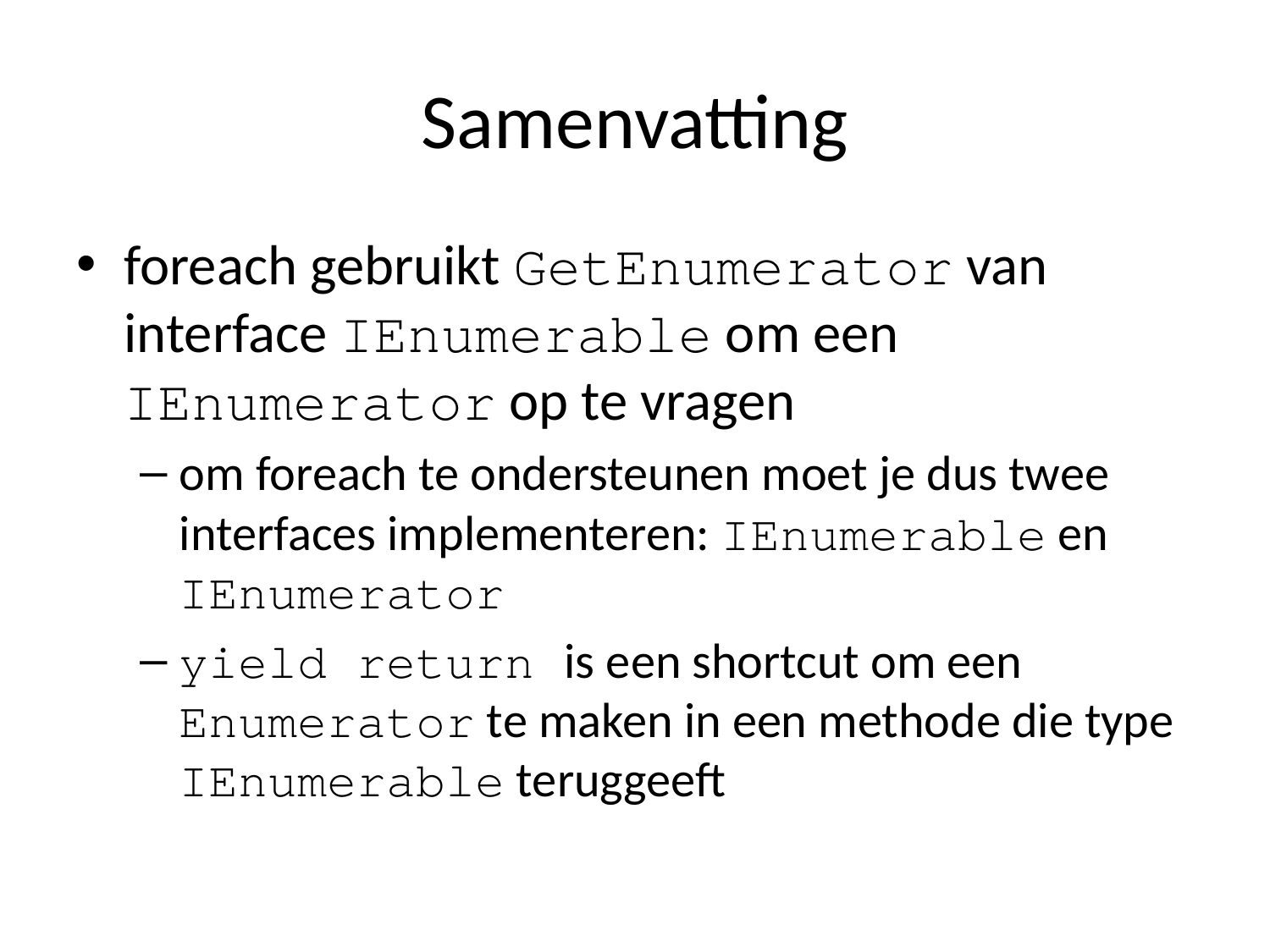

# Samenvatting
foreach gebruikt GetEnumerator van interface IEnumerable om een IEnumerator op te vragen
om foreach te ondersteunen moet je dus twee interfaces implementeren: IEnumerable en IEnumerator
yield return is een shortcut om een Enumerator te maken in een methode die type IEnumerable teruggeeft